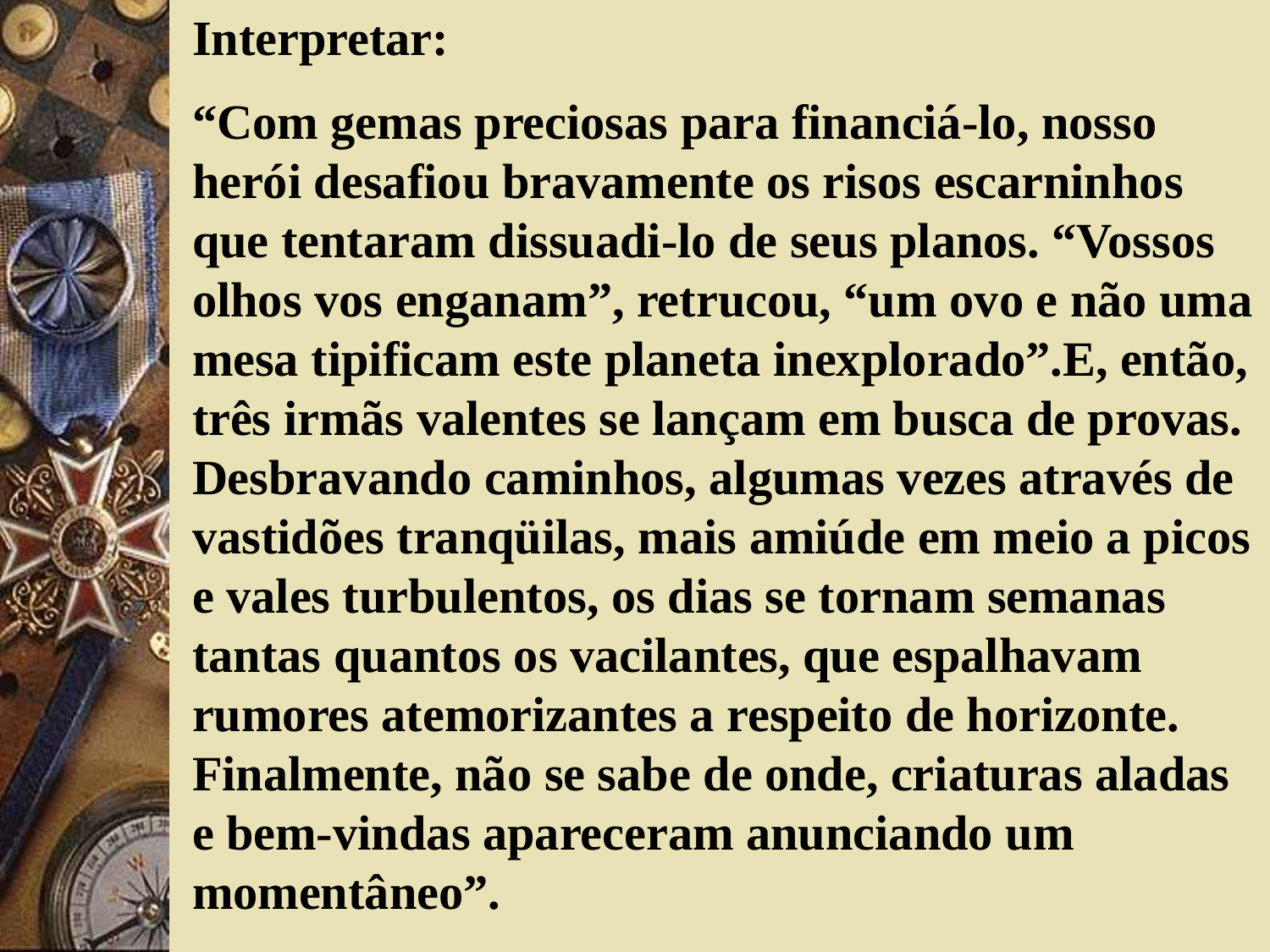

Interpretar:
“Com gemas preciosas para financiá-lo, nosso herói desafiou bravamente os risos escarninhos que tentaram dissuadi-lo de seus planos. “Vossos olhos vos enganam”, retrucou, “um ovo e não uma mesa tipificam este planeta inexplorado”.E, então, três irmãs valentes se lançam em busca de provas. Desbravando caminhos, algumas vezes através de vastidões tranqüilas, mais amiúde em meio a picos e vales turbulentos, os dias se tornam semanas tantas quantos os vacilantes, que espalhavam rumores atemorizantes a respeito de horizonte. Finalmente, não se sabe de onde, criaturas aladas e bem-vindas apareceram anunciando um momentâneo”.